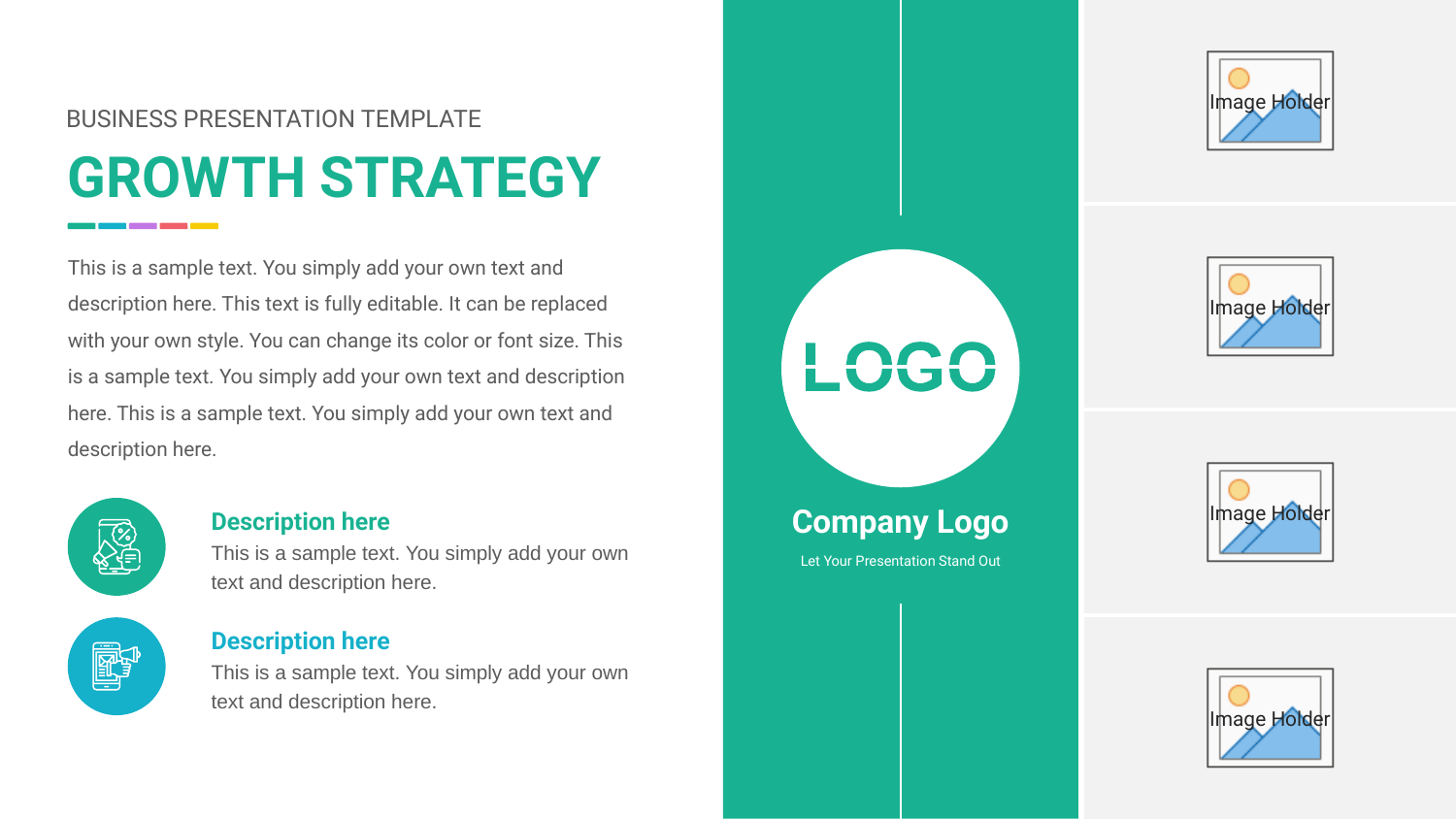

BUSINESS PRESENTATION TEMPLATE
GROWTH STRATEGY

This is a sample text. You simply add your own text and description here. This text is fully editable. It can be replaced with your own style. You can change its color or font size. This is a sample text. You simply add your own text and description here. This is a sample text. You simply add your own text and description here.

Description here
This is a sample text. You simply add your own text and description here.
Company Logo
Let Your Presentation Stand Out

Description here
This is a sample text. You simply add your own text and description here.